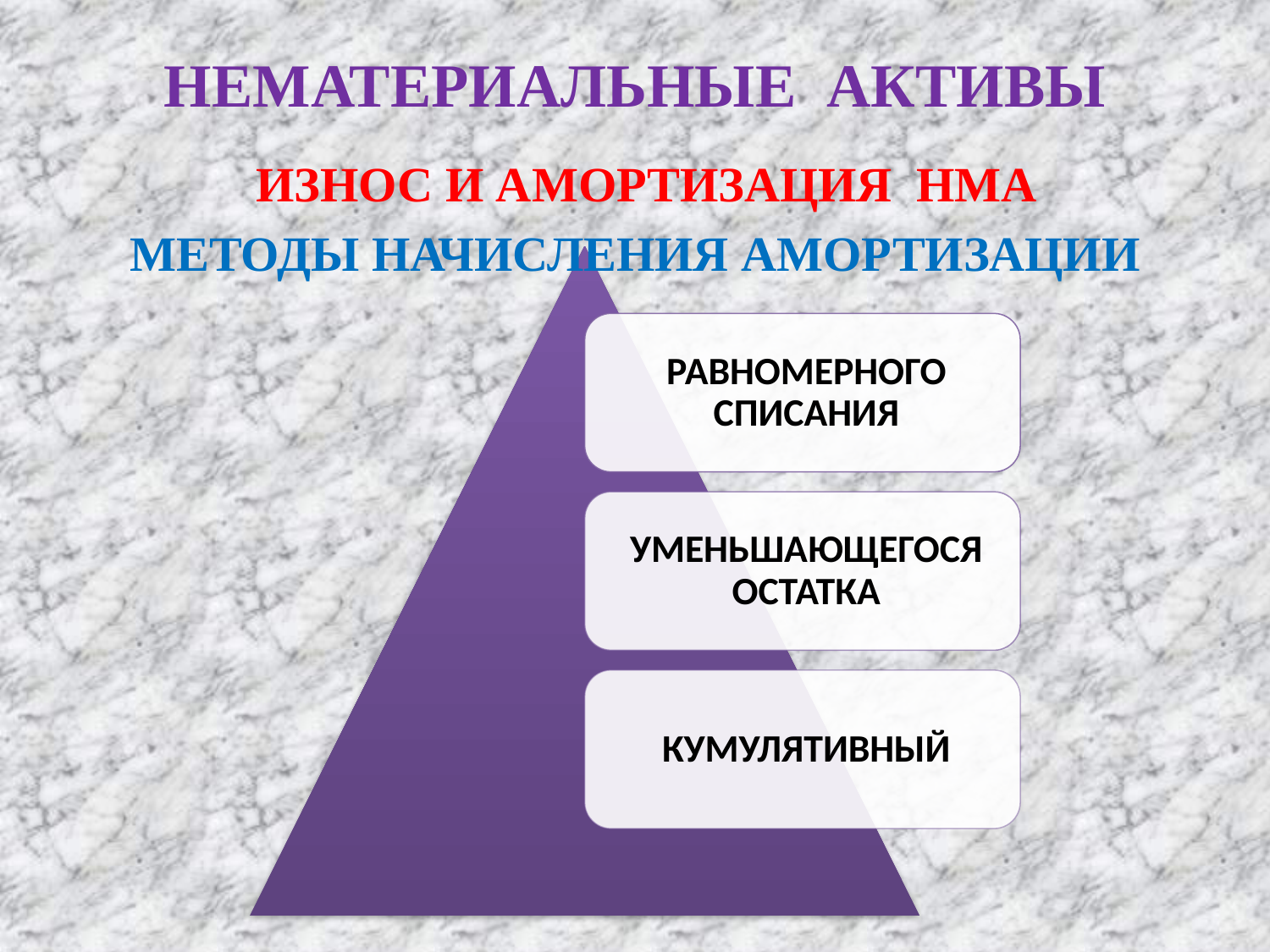

# НЕМАТЕРИАЛЬНЫЕ  АКТИВЫ
                 ИЗНОС И АМОРТИЗАЦИЯ  НМА
МЕТОДЫ НАЧИСЛЕНИЯ АМОРТИЗАЦИИ

РАВНОМЕРНОГО СПИСАНИЯ
УМЕНЬШАЮЩЕГОСЯ ОСТАТКА
КУМУЛЯТИВНЫЙ